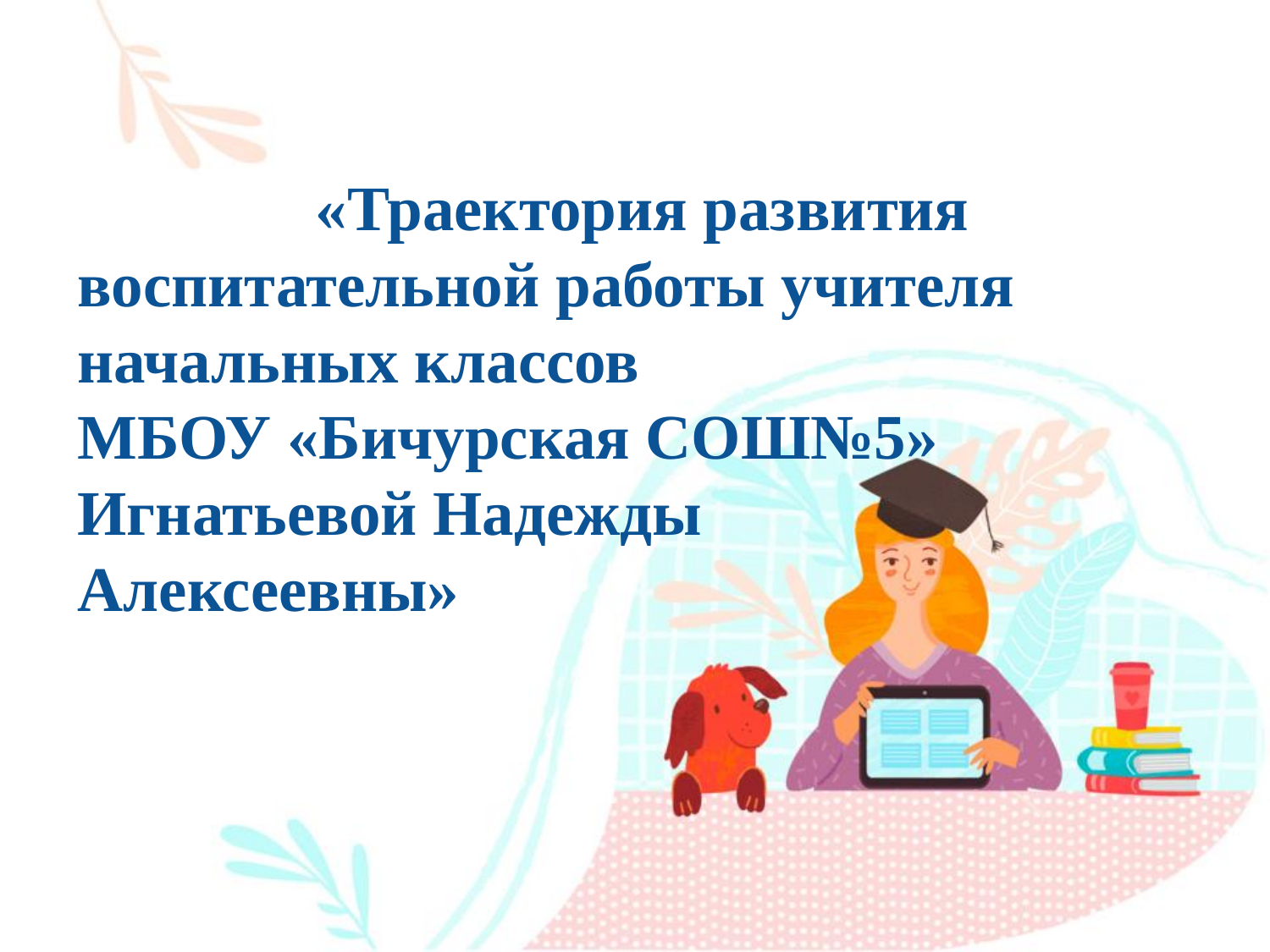

# «Траектория развития воспитательной работы учителя начальных классов МБОУ «Бичурская СОШ№5» Игнатьевой Надежды Алексеевны»